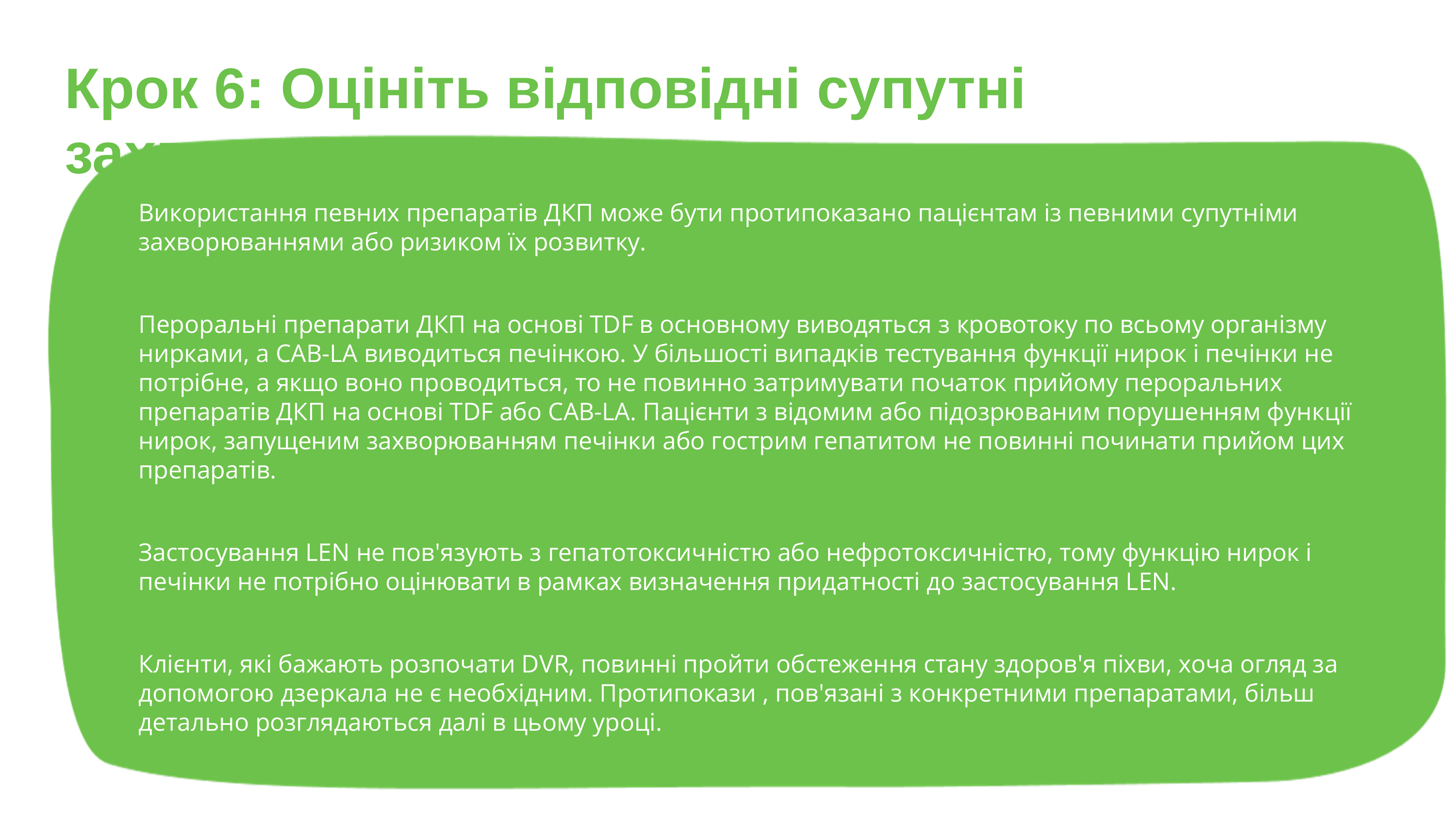

Крок 6: Оцініть відповідні супутні захворювання

Використання певних препаратів ДКП може бути протипоказано пацієнтам із певними супутніми захворюваннями або ризиком їх розвитку.

Пероральні препарати ДКП на основі TDF в основному виводяться з кровотоку по всьому організму нирками, а CAB-LA виводиться печінкою. У більшості випадків тестування функції нирок і печінки не потрібне, а якщо воно проводиться, то не повинно затримувати початок прийому пероральних препаратів ДКП на основі TDF або CAB-LA. Пацієнти з відомим або підозрюваним порушенням функції нирок, запущеним захворюванням печінки або гострим гепатитом не повинні починати прийом цих препаратів.

Застосування LEN не пов'язують з гепатотоксичністю або нефротоксичністю, тому функцію нирок і печінки не потрібно оцінювати в рамках визначення придатності до застосування LEN.

Клієнти, які бажають розпочати DVR, повинні пройти обстеження стану здоров'я піхви, хоча огляд за допомогою дзеркала не є необхідним. Протипокази , пов'язані з конкретними препаратами, більш детально розглядаються далі в цьому уроці.